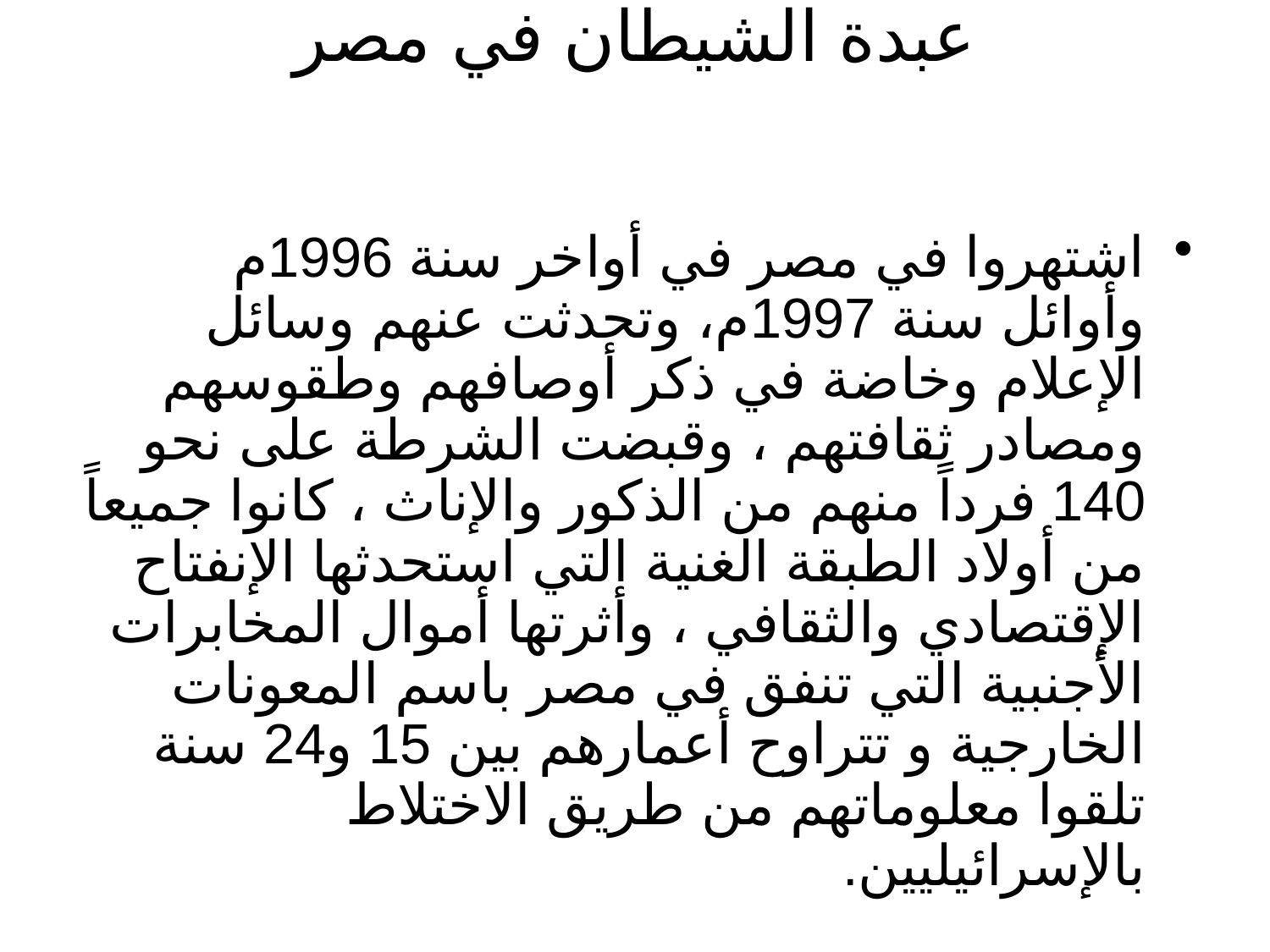

# عبدة الشيطان في مصر
اشتهروا في مصر في أواخر سنة 1996م وأوائل سنة 1997م، وتحدثت عنهم وسائل الإعلام وخاضة في ذكر أوصافهم وطقوسهم ومصادر ثقافتهم ، وقبضت الشرطة على نحو 140 فرداً منهم من الذكور والإناث ، كانوا جميعاً من أولاد الطبقة الغنية التي استحدثها الإنفتاح الإقتصادي والثقافي ، وأثرتها أموال المخابرات الأجنبية التي تنفق في مصر باسم المعونات الخارجية و تتراوح أعمارهم بين 15 و24 سنة تلقوا معلوماتهم من طريق الاختلاط بالإسرائيليين.